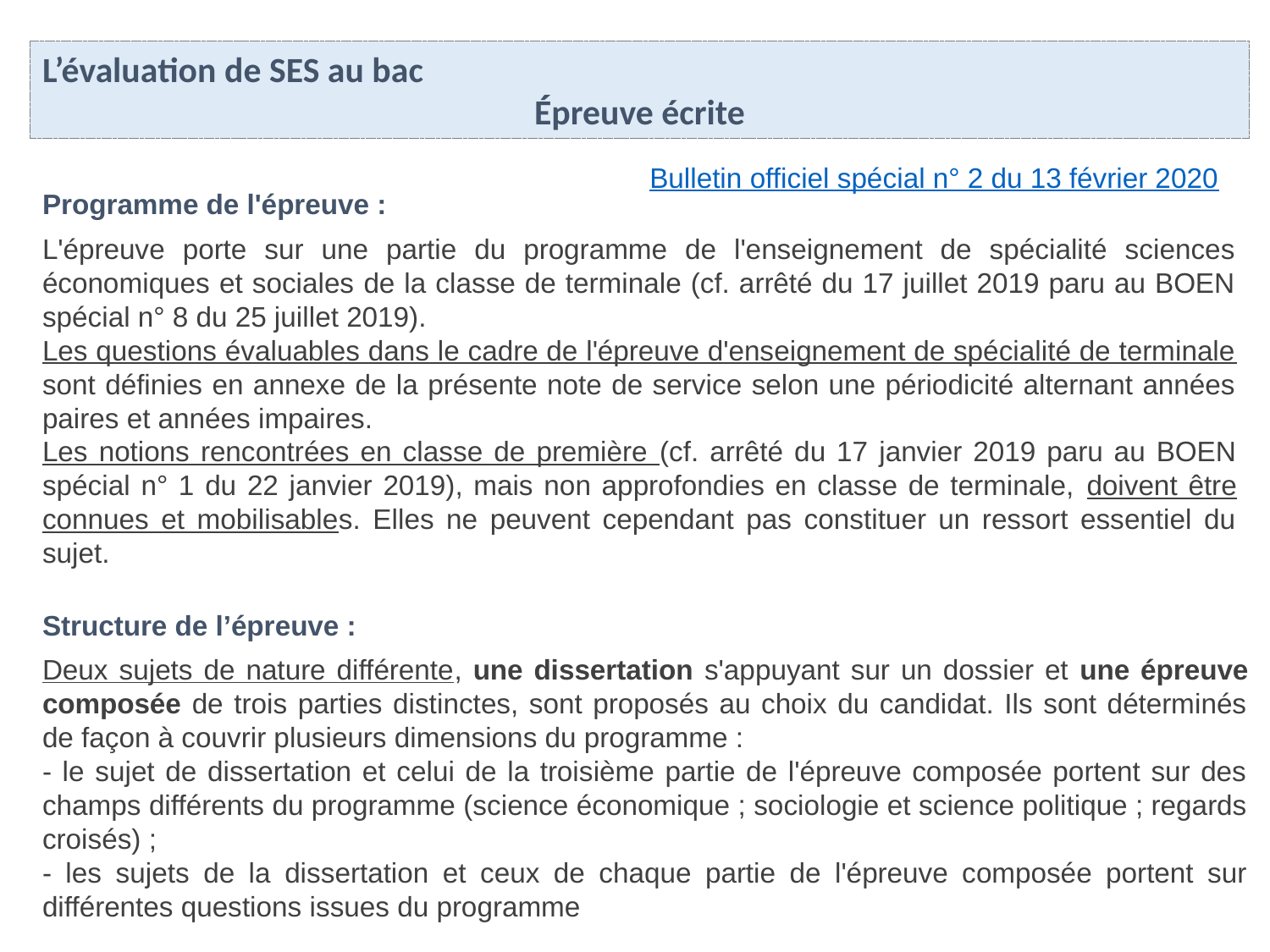

L’évaluation de SES au bac
Épreuve écrite
Bulletin officiel spécial n° 2 du 13 février 2020
Programme de l'épreuve :
L'épreuve porte sur une partie du programme de l'enseignement de spécialité sciences économiques et sociales de la classe de terminale (cf. arrêté du 17 juillet 2019 paru au BOEN spécial n° 8 du 25 juillet 2019).
Les questions évaluables dans le cadre de l'épreuve d'enseignement de spécialité de terminale sont définies en annexe de la présente note de service selon une périodicité alternant années paires et années impaires.
Les notions rencontrées en classe de première (cf. arrêté du 17 janvier 2019 paru au BOEN spécial n° 1 du 22 janvier 2019), mais non approfondies en classe de terminale, doivent être connues et mobilisables. Elles ne peuvent cependant pas constituer un ressort essentiel du sujet.
Structure de l’épreuve :
Deux sujets de nature différente, une dissertation s'appuyant sur un dossier et une épreuve composée de trois parties distinctes, sont proposés au choix du candidat. Ils sont déterminés de façon à couvrir plusieurs dimensions du programme :
- le sujet de dissertation et celui de la troisième partie de l'épreuve composée portent sur des champs différents du programme (science économique ; sociologie et science politique ; regards croisés) ;
- les sujets de la dissertation et ceux de chaque partie de l'épreuve composée portent sur différentes questions issues du programme